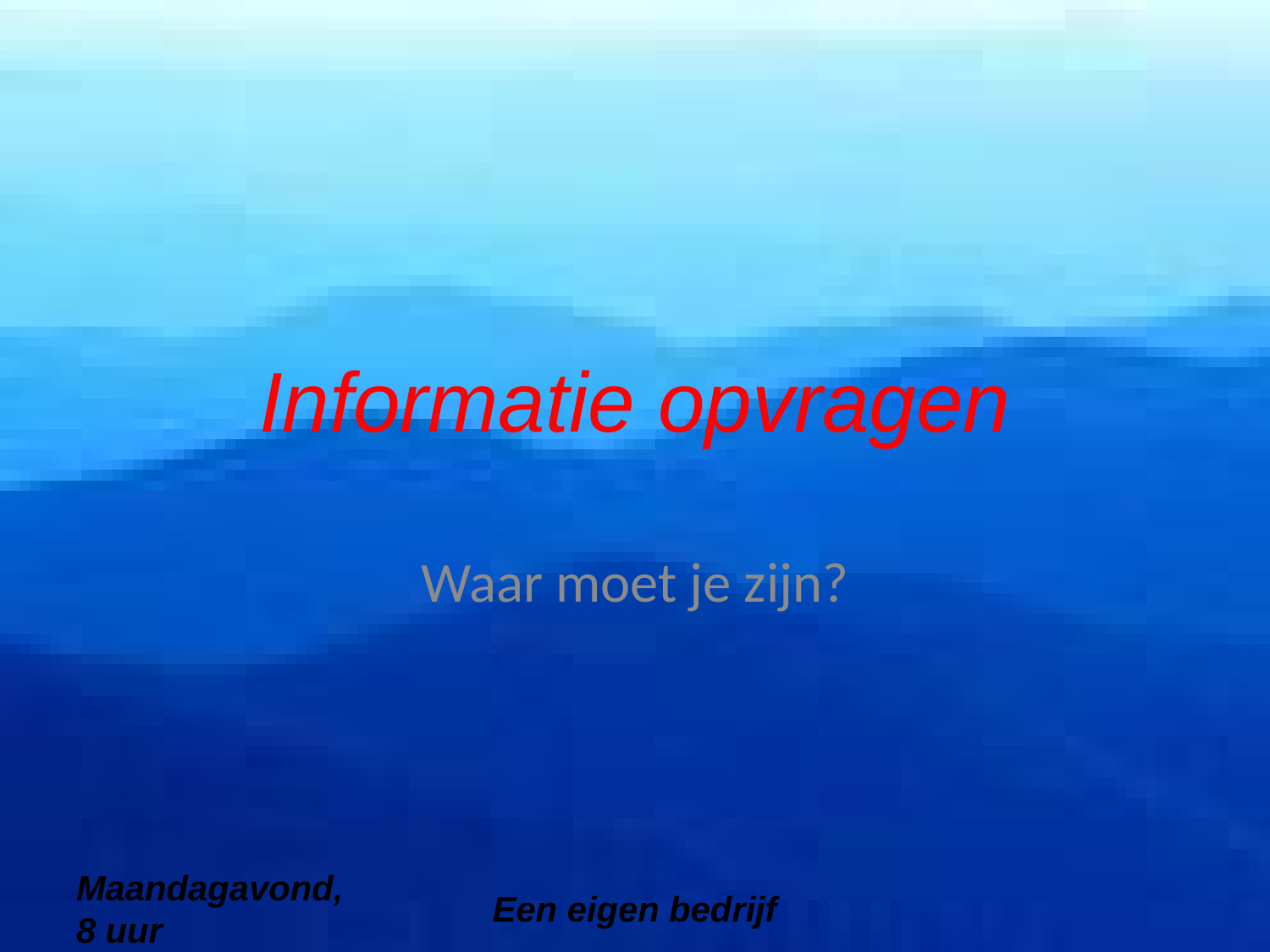

# Informatie opvragen
Waar moet je zijn?
Maandagavond, 8 uur
Een eigen bedrijf